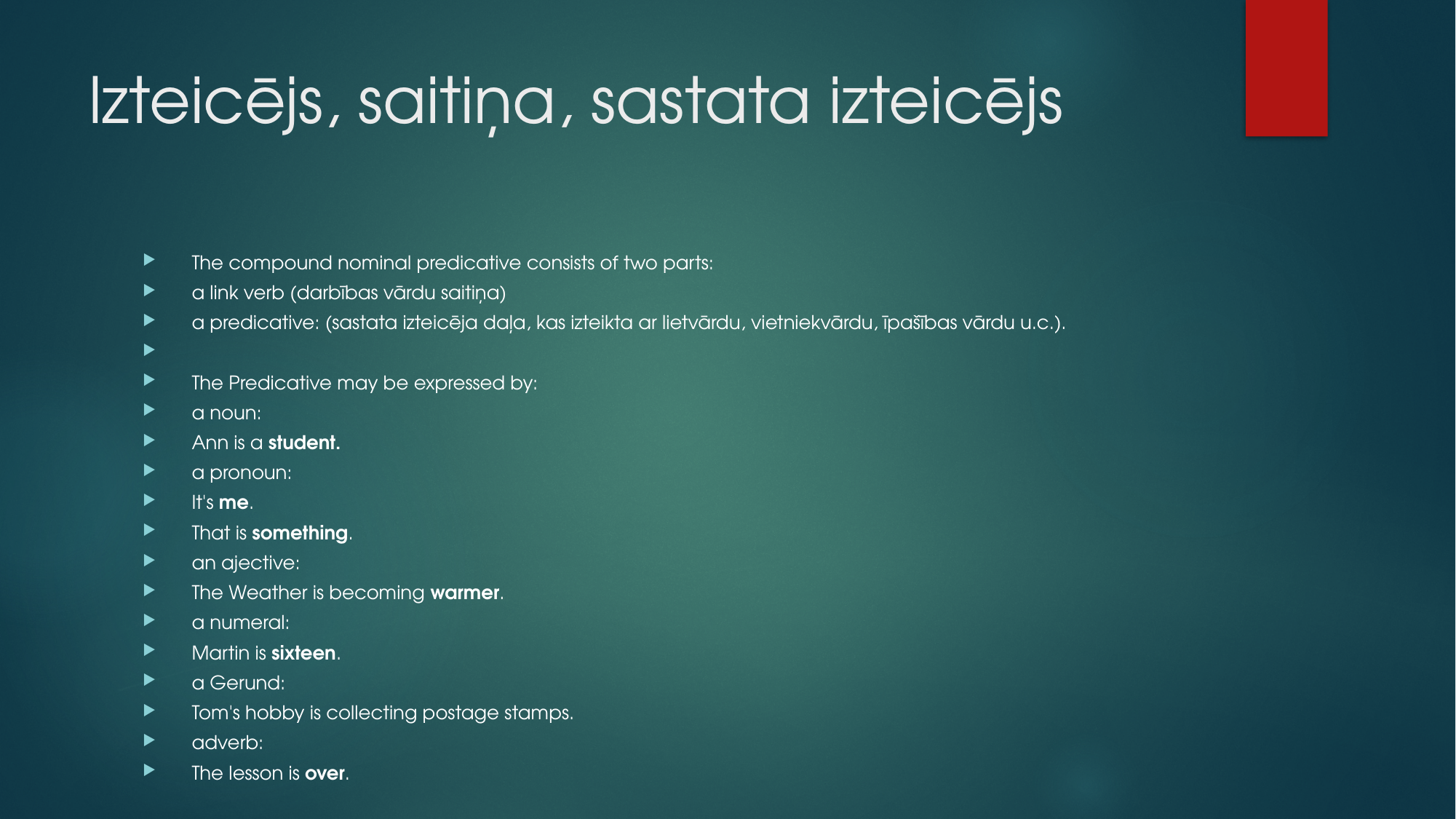

# Izteicējs, saitiņa, sastata izteicējs
The compound nominal predicative consists of two parts:
a link verb (darbības vārdu saitiņa)
a predicative: (sastata izteicēja daļa, kas izteikta ar lietvārdu, vietniekvārdu, īpašības vārdu u.c.).

The Predicative may be expressed by:
a noun:
Ann is a student.
a pronoun:
It's me.
That is something.
an ajective:
The Weather is becoming warmer.
a numeral:
Martin is sixteen.
a Gerund:
Tom's hobby is collecting postage stamps.
adverb:
The lesson is over.